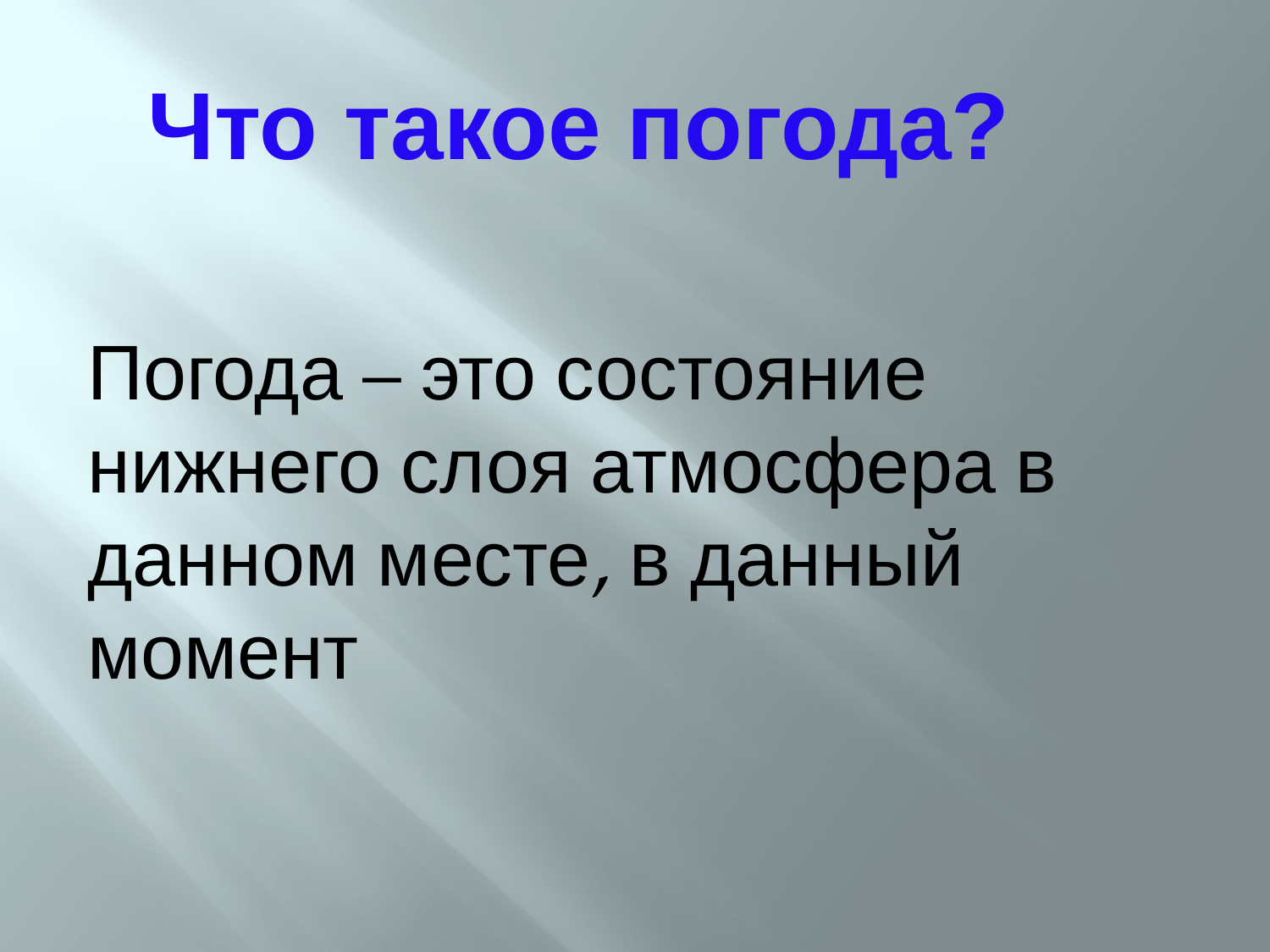

# Что такое погода?
Погода – это состояние нижнего слоя атмосфера в данном месте, в данный момент